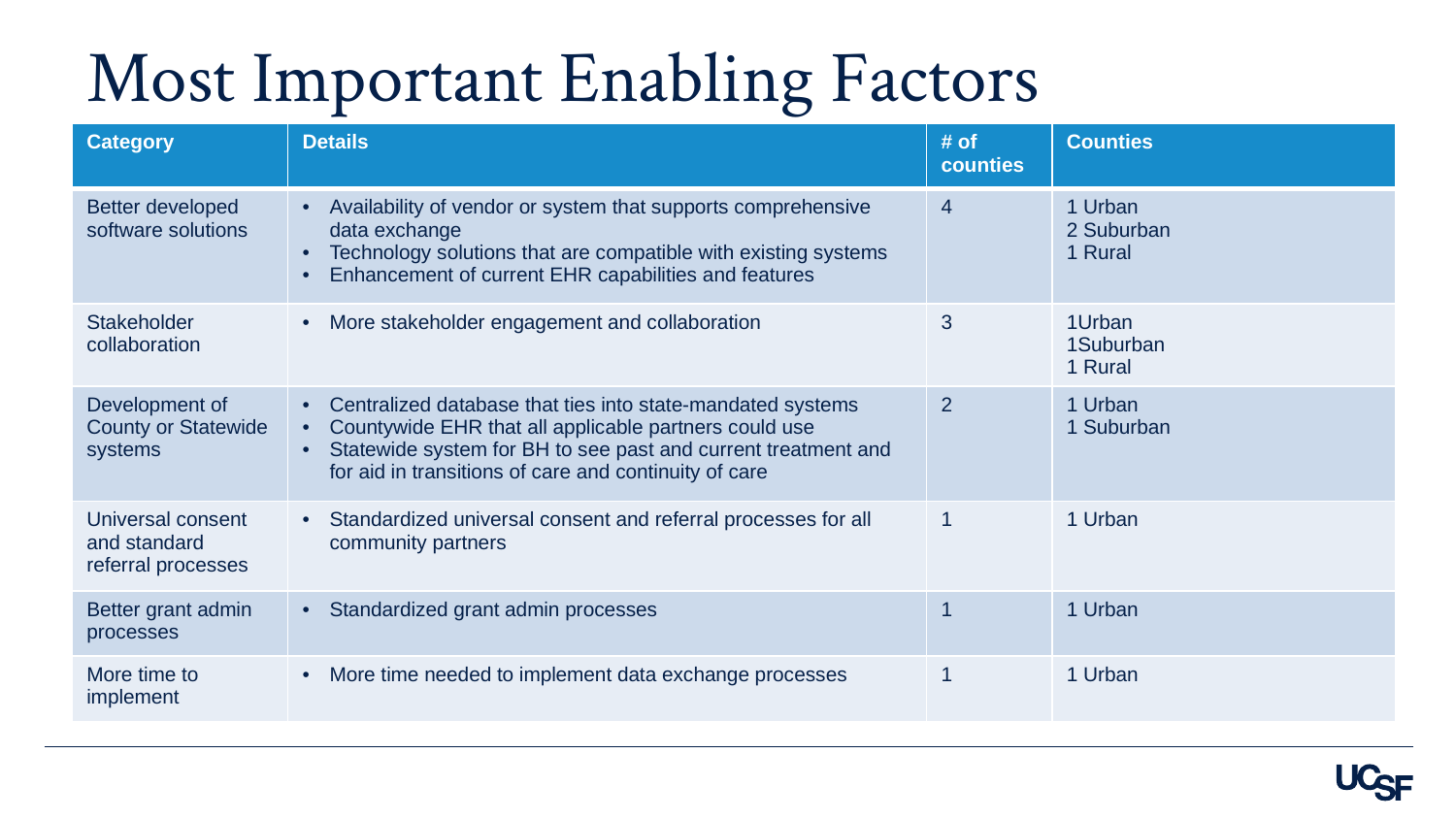

# Most Important Enabling Factors
| Category | Details | # of counties | Counties |
| --- | --- | --- | --- |
| Better developed software solutions | Availability of vendor or system that supports comprehensive data exchange Technology solutions that are compatible with existing systems Enhancement of current EHR capabilities and features | 4 | 1 Urban 2 Suburban 1 Rural |
| Stakeholder collaboration | More stakeholder engagement and collaboration | 3 | 1Urban 1Suburban 1 Rural |
| Development of County or Statewide systems | Centralized database that ties into state-mandated systems Countywide EHR that all applicable partners could use Statewide system for BH to see past and current treatment and for aid in transitions of care and continuity of care | 2 | 1 Urban 1 Suburban |
| Universal consent and standard referral processes | Standardized universal consent and referral processes for all community partners | 1 | 1 Urban |
| Better grant admin processes | Standardized grant admin processes | 1 | 1 Urban |
| More time to implement | More time needed to implement data exchange processes | 1 | 1 Urban |